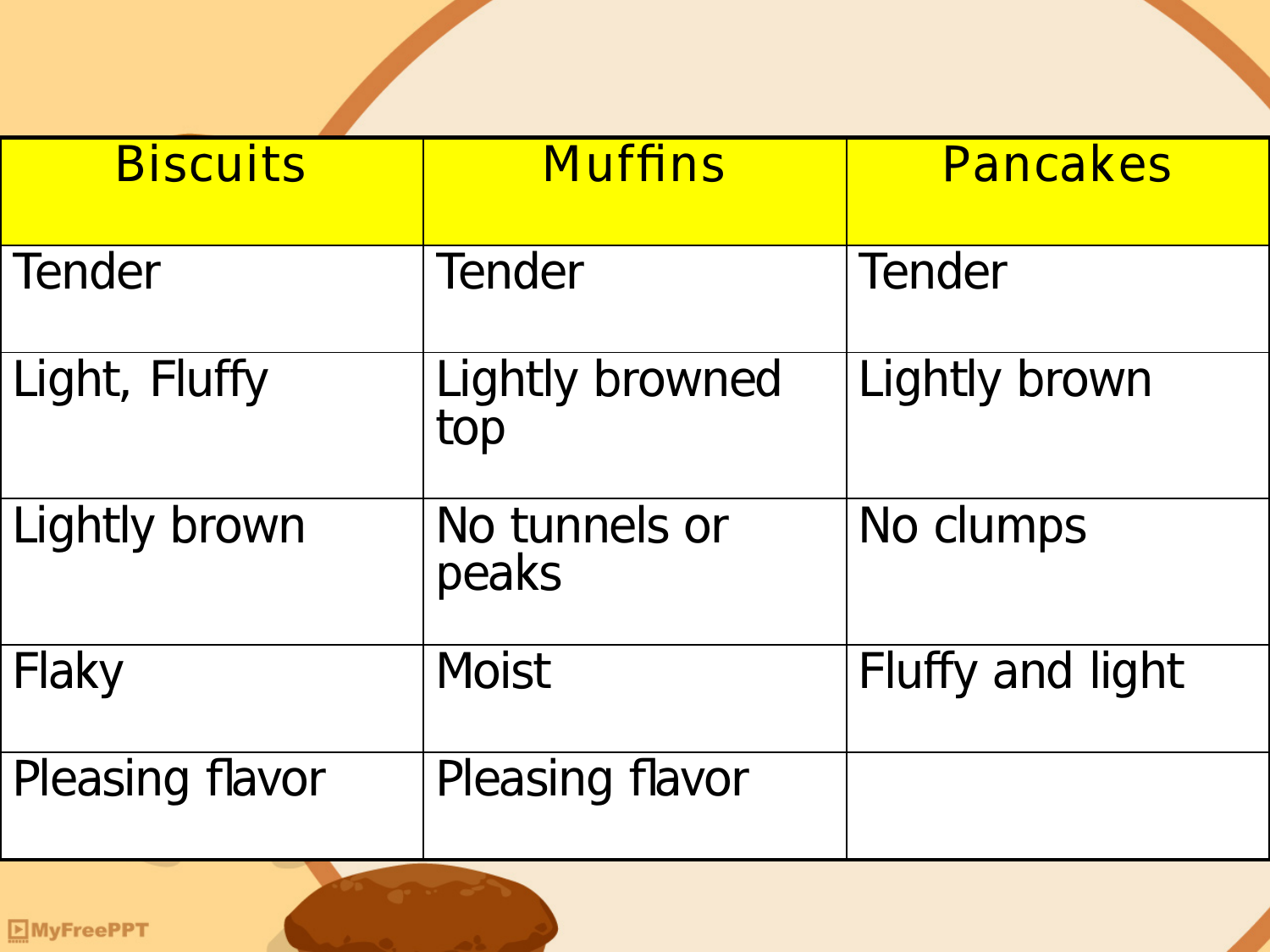

#
| Biscuits | Muffins | Pancakes |
| --- | --- | --- |
| Tender | Tender | Tender |
| Light, Fluffy | Lightly browned top | Lightly brown |
| Lightly brown | No tunnels or peaks | No clumps |
| Flaky | Moist | Fluffy and light |
| Pleasing flavor | Pleasing flavor |  |